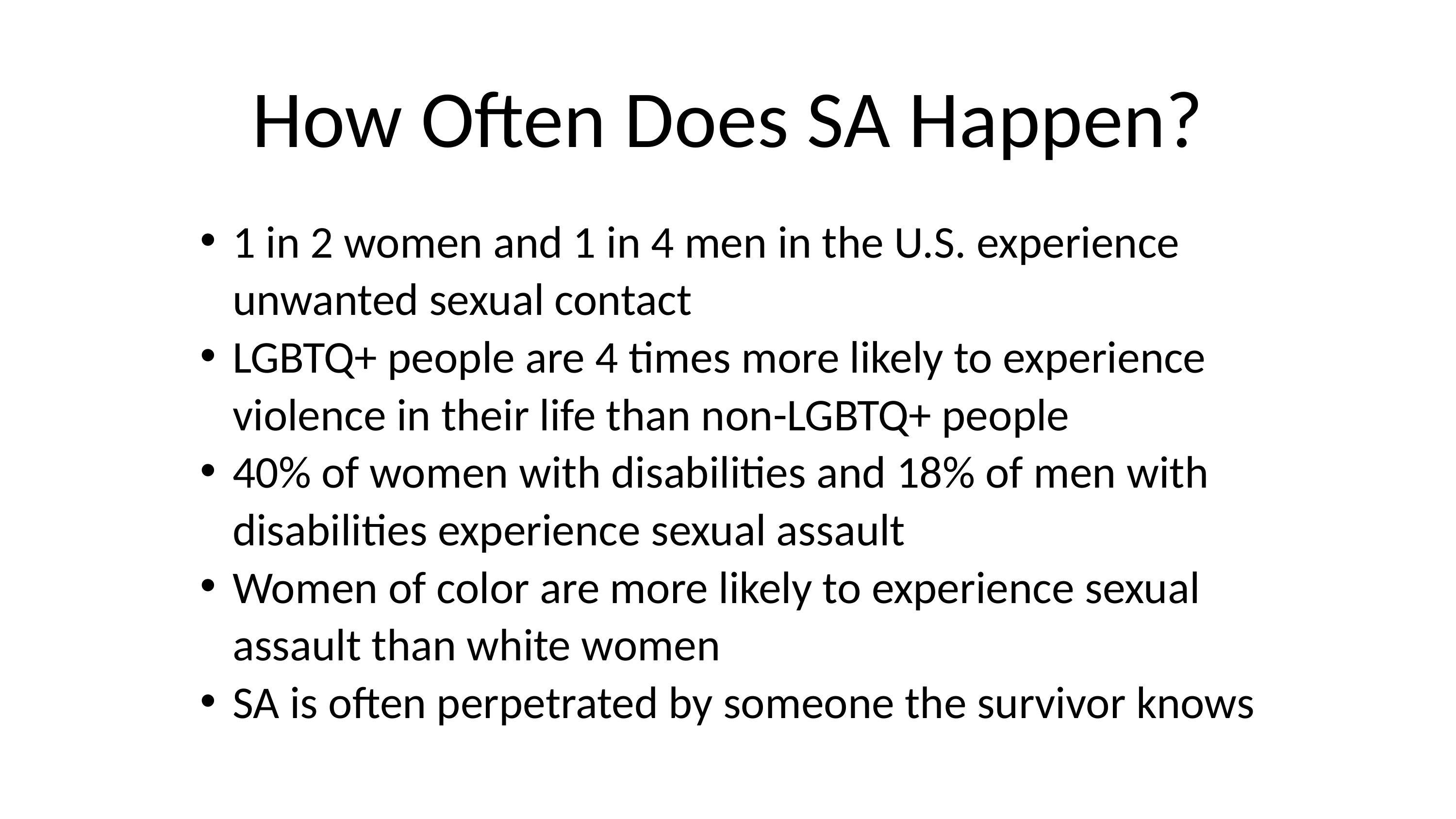

How Often Does SA Happen?
1 in 2 women and 1 in 4 men in the U.S. experience unwanted sexual contact
LGBTQ+ people are 4 times more likely to experience violence in their life than non-LGBTQ+ people
40% of women with disabilities and 18% of men with disabilities experience sexual assault
Women of color are more likely to experience sexual assault than white women
SA is often perpetrated by someone the survivor knows